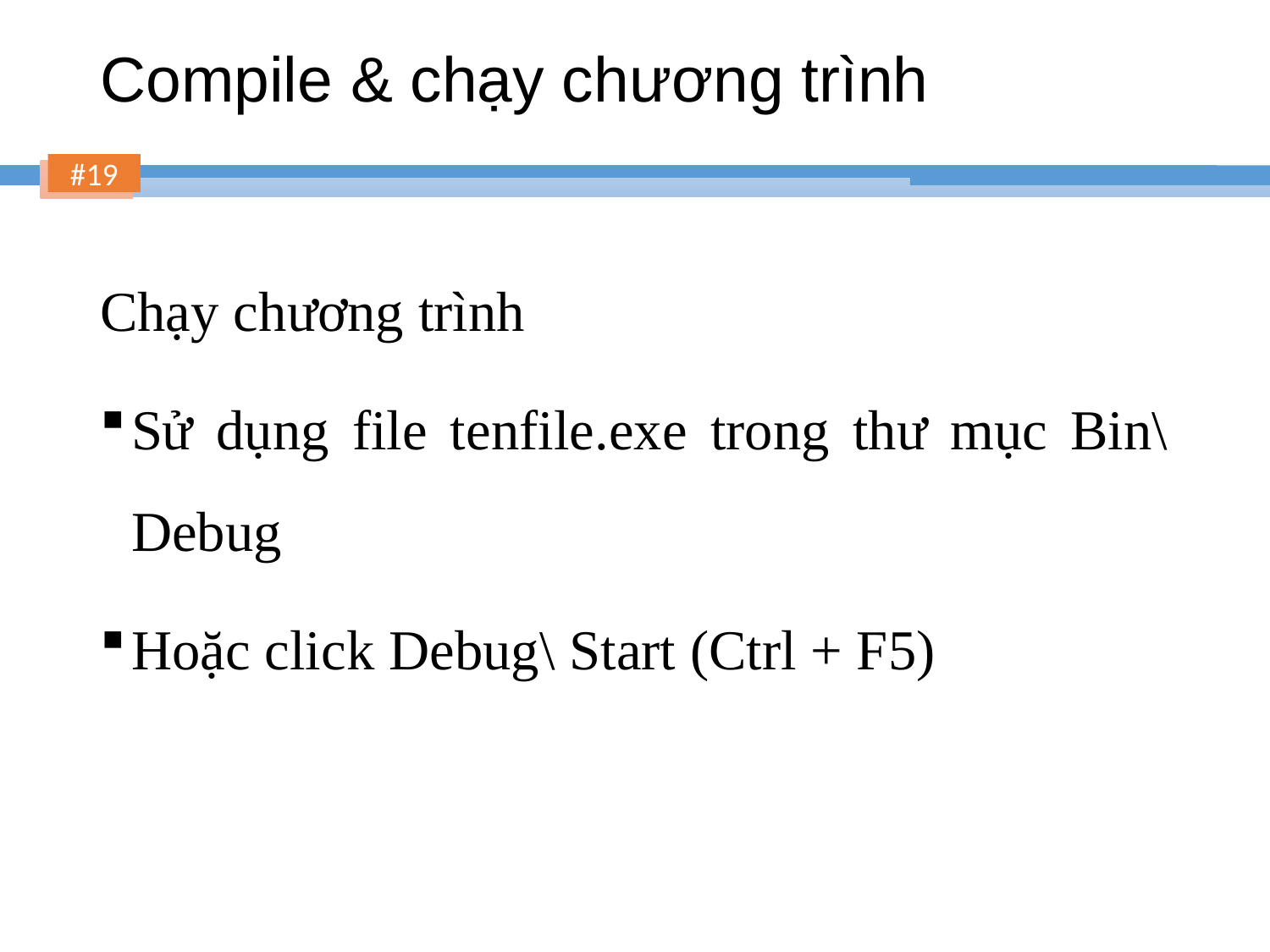

# Compile & chạy chương trình

Chạy chương trình
Sử dụng file tenfile.exe trong thư mục Bin\Debug
Hoặc click Debug\ Start (Ctrl + F5)